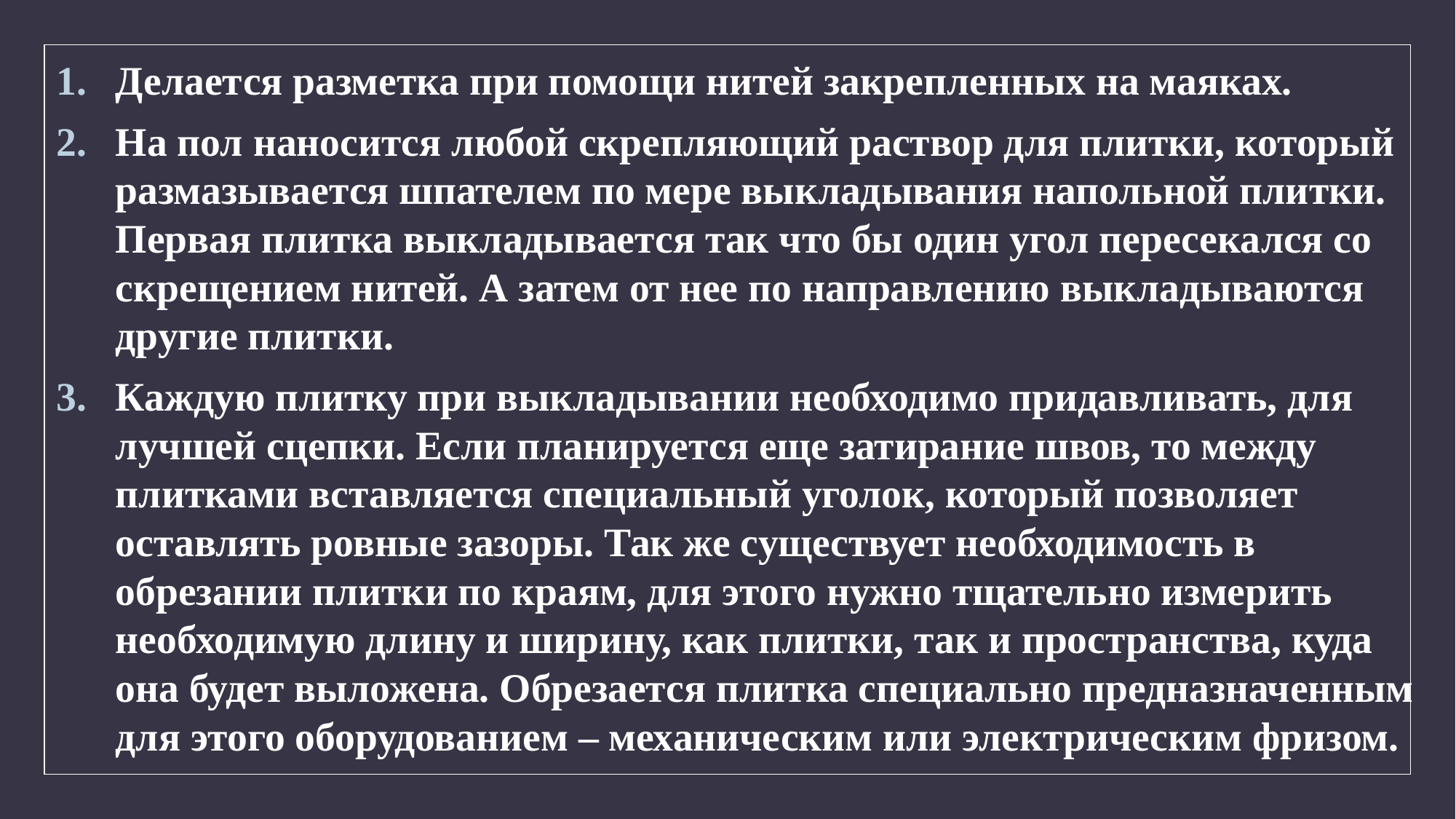

Делается разметка при помощи нитей закрепленных на маяках.
На пол наносится любой скрепляющий раствор для плитки, который размазывается шпателем по мере выкладывания напольной плитки. Первая плитка выкладывается так что бы один угол пересекался со скрещением нитей. А затем от нее по направлению выкладываются другие плитки.
Каждую плитку при выкладывании необходимо придавливать, для лучшей сцепки. Если планируется еще затирание швов, то между плитками вставляется специальный уголок, который позволяет оставлять ровные зазоры. Так же существует необходимость в обрезании плитки по краям, для этого нужно тщательно измерить необходимую длину и ширину, как плитки, так и пространства, куда она будет выложена. Обрезается плитка специально предназначенным для этого оборудованием – механическим или электрическим фризом.